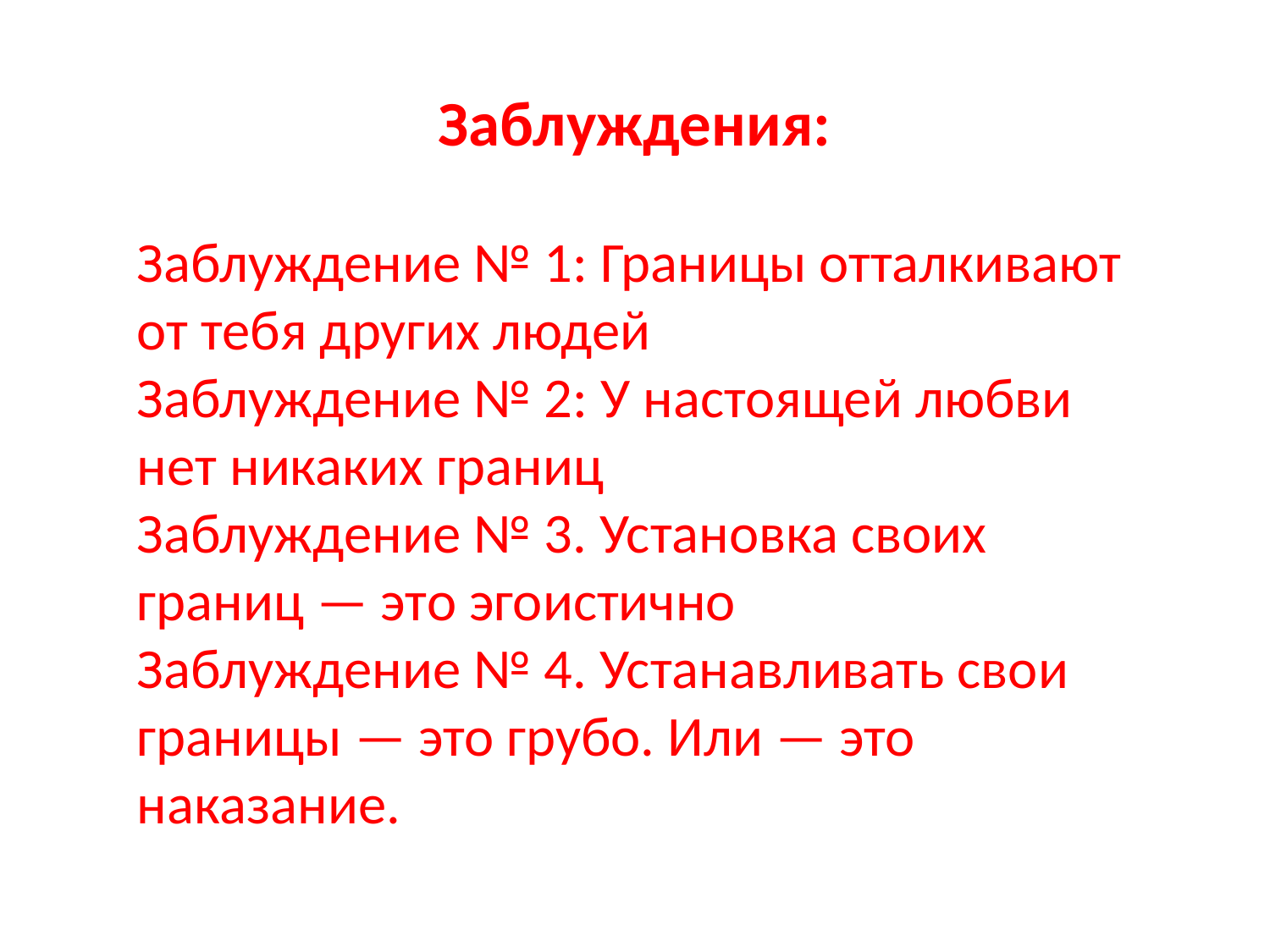

Заблуждения:

Заблуждение № 1: Границы отталкивают от тебя других людей
Заблуждение № 2: У настоящей любви нет никаких границ
Заблуждение № 3. Установка своих границ — это эгоистично
Заблуждение № 4. Устанавливать свои границы — это грубо. Или — это наказание.